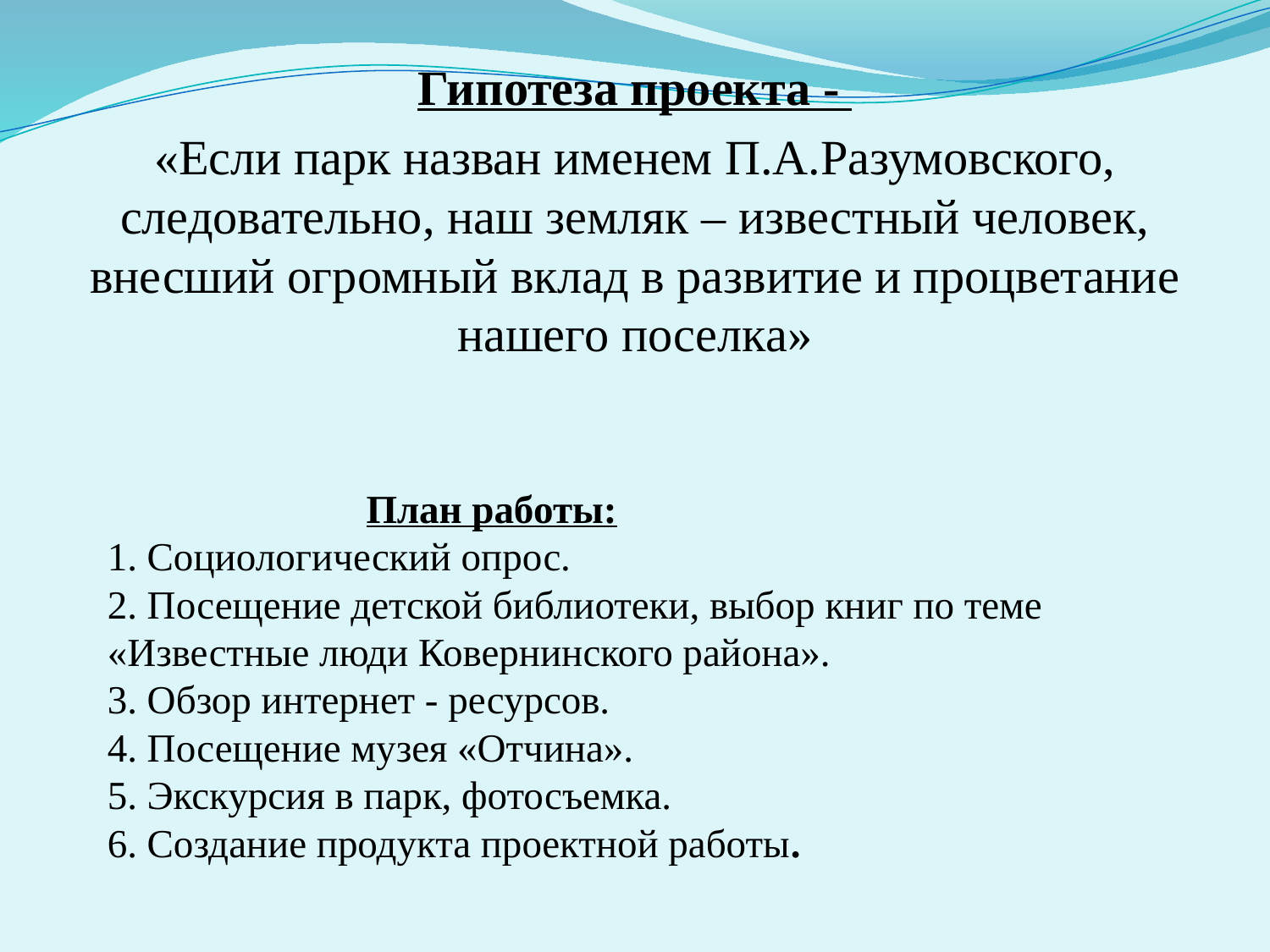

Гипотеза проекта -
«Если парк назван именем П.А.Разумовского, следовательно, наш земляк – известный человек, внесший огромный вклад в развитие и процветание нашего поселка»
# План работы: 1. Социологический опрос. 2. Посещение детской библиотеки, выбор книг по теме «Известные люди Ковернинского района». 3. Обзор интернет - ресурсов. 4. Посещение музея «Отчина». 5. Экскурсия в парк, фотосъемка. 6. Создание продукта проектной работы.